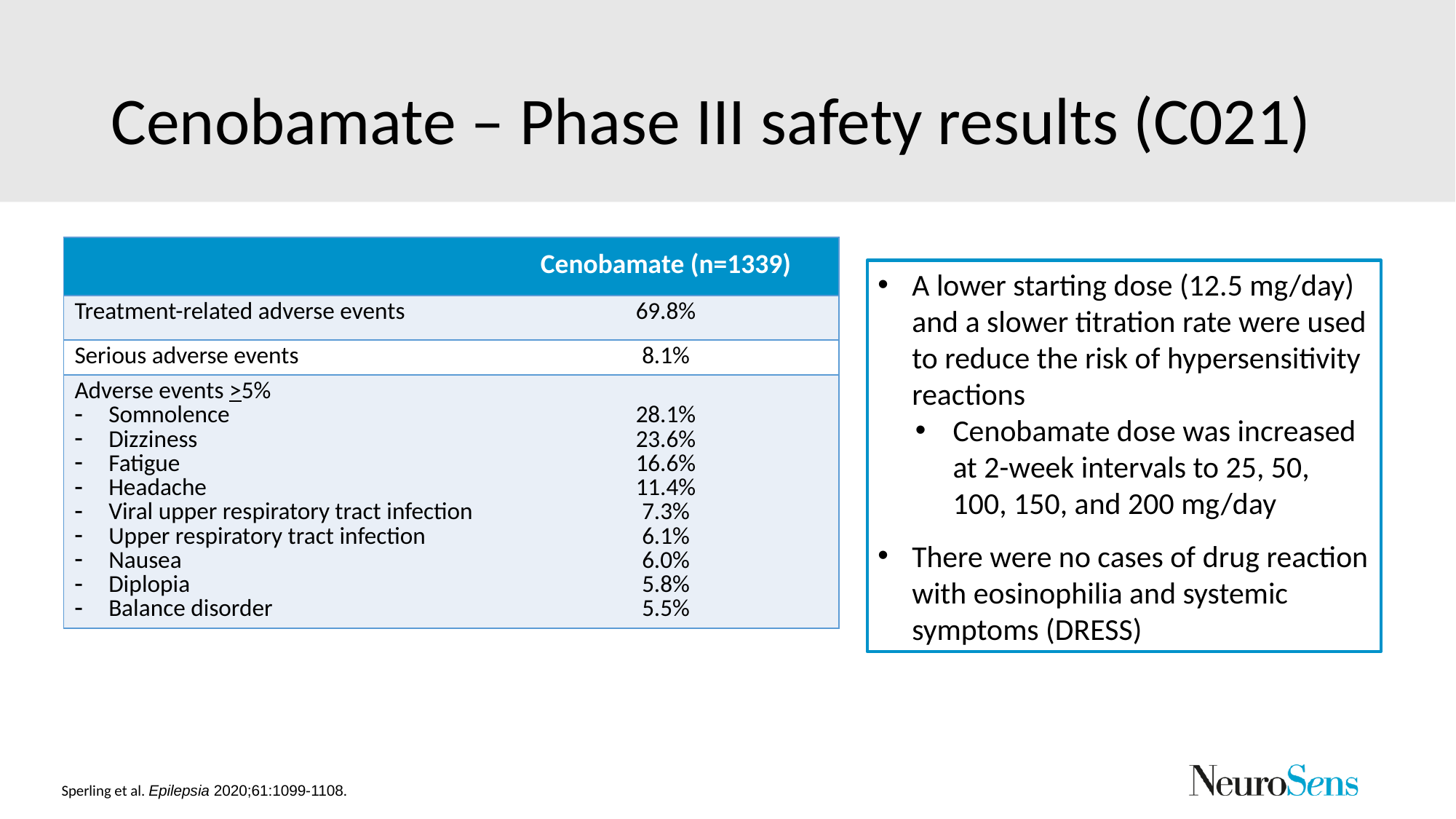

# Cenobamate – Phase III safety results (C021)
|  | Cenobamate (n=1339) |
| --- | --- |
| Treatment-related adverse events | 69.8% |
| Serious adverse events | 8.1% |
| Adverse events >5% Somnolence Dizziness Fatigue Headache Viral upper respiratory tract infection Upper respiratory tract infection Nausea Diplopia Balance disorder | 28.1% 23.6% 16.6% 11.4% 7.3% 6.1% 6.0% 5.8% 5.5% |
A lower starting dose (12.5 mg/day) and a slower titration rate were used to reduce the risk of hypersensitivity reactions
Cenobamate dose was increased at 2-week intervals to 25, 50, 100, 150, and 200 mg/day
There were no cases of drug reaction with eosinophilia and systemic symptoms (DRESS)
Sperling et al. Epilepsia 2020;61:1099-1108.